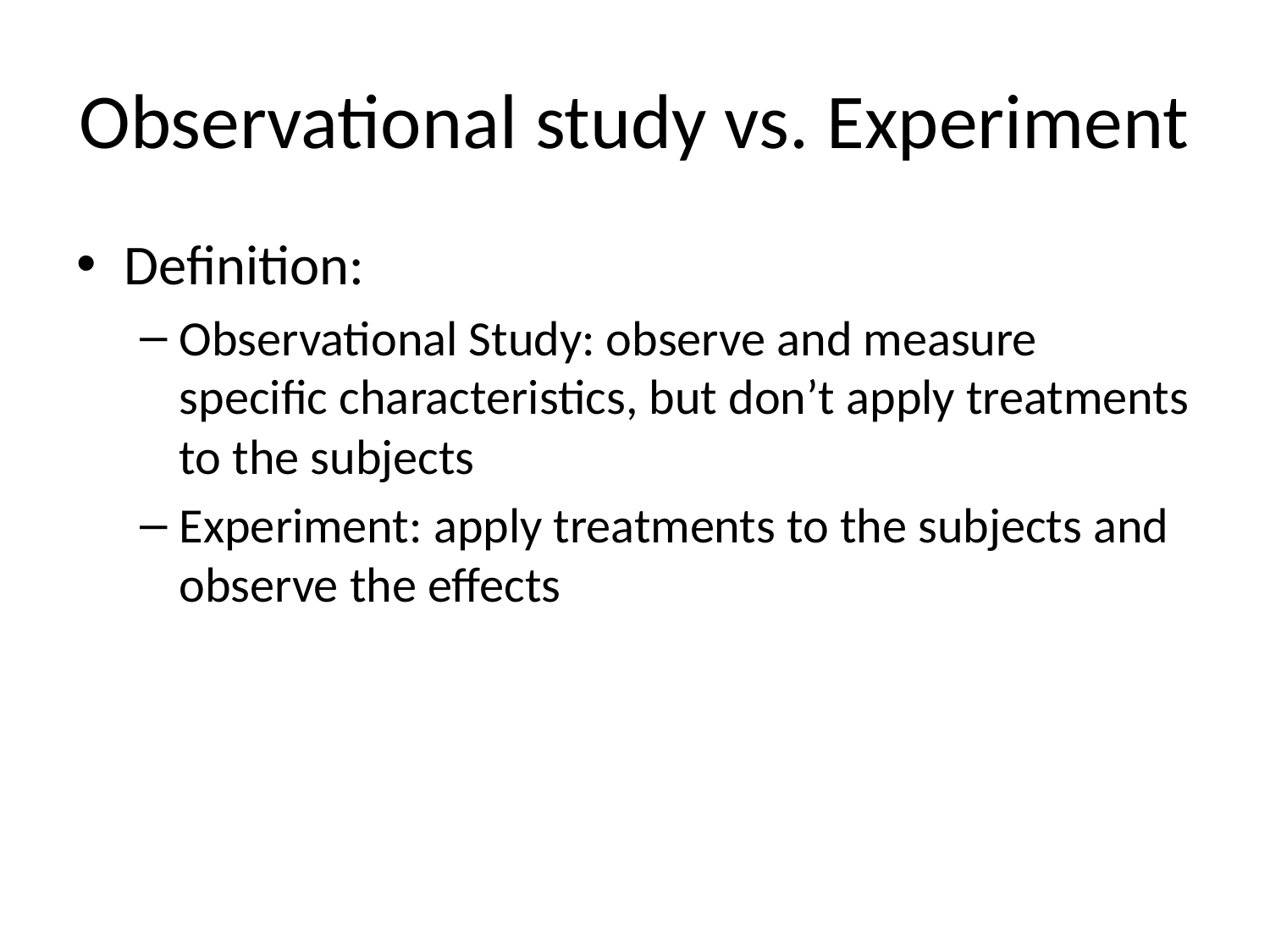

# Observational study vs. Experiment
Definition:
Observational Study: observe and measure specific characteristics, but don’t apply treatments to the subjects
Experiment: apply treatments to the subjects and observe the effects